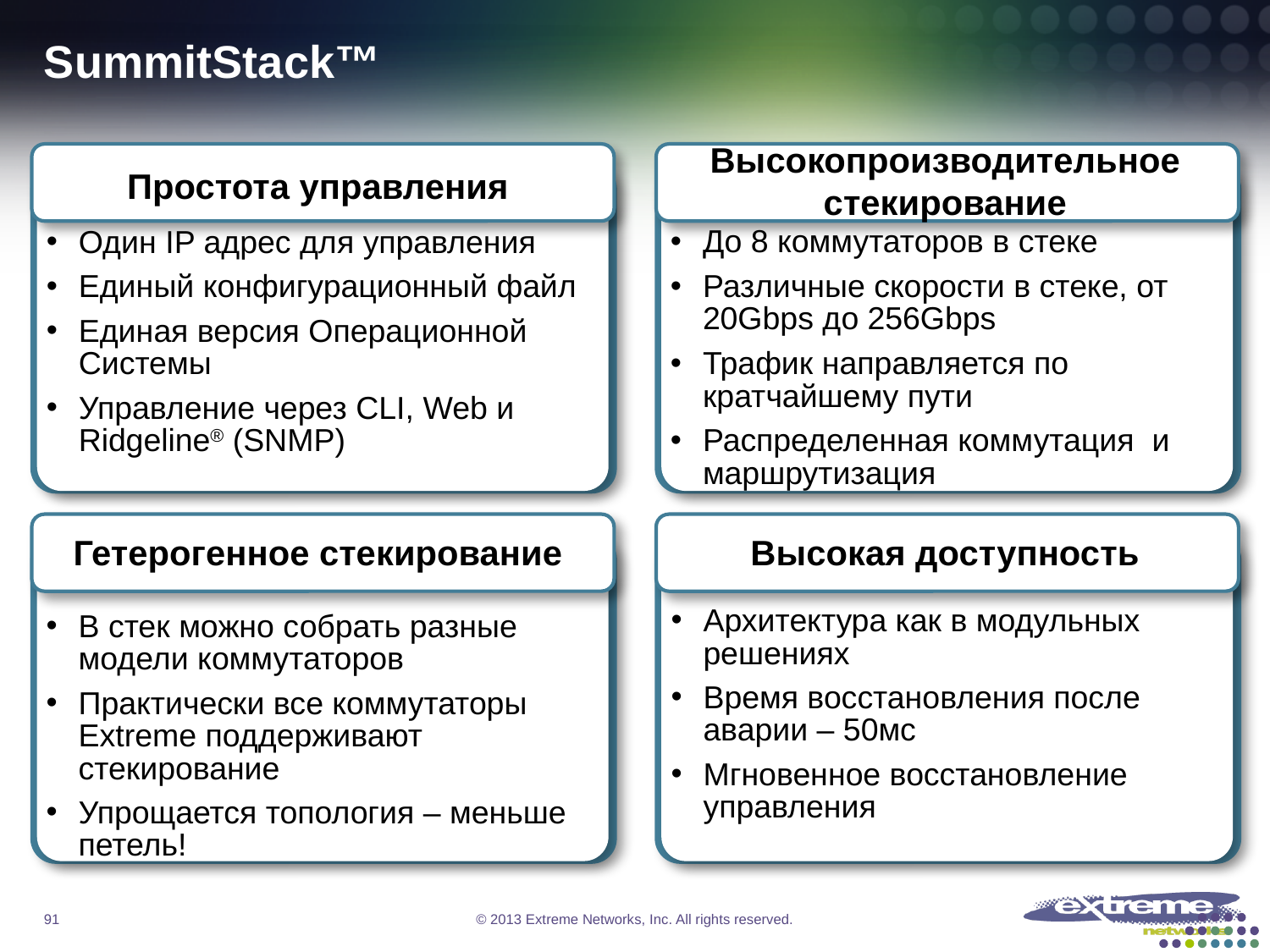

# SummitStack™
Высокопроизводительное стекирование
Простота управления

High Availability

Один IP адрес для управления
Единый конфигурационный файл
Единая версия Операционной Системы
Управление через CLI, Web и Ridgeline® (SNMP)
До 8 коммутаторов в стеке
Различные скорости в стеке, от 20Gbps до 256Gbps
Трафик направляется по кратчайшему пути
Распределенная коммутация  и маршрутизация
Гетерогенное стекирование
Высокая доступность

Архитектура как в модульных решениях
Время восстановления после аварии – 50мс
Мгновенное восстановление управления
В стек можно собрать разные модели коммутаторов
Практически все коммутаторы Extreme поддерживают стекирование
Упрощается топология – меньше петель!
91